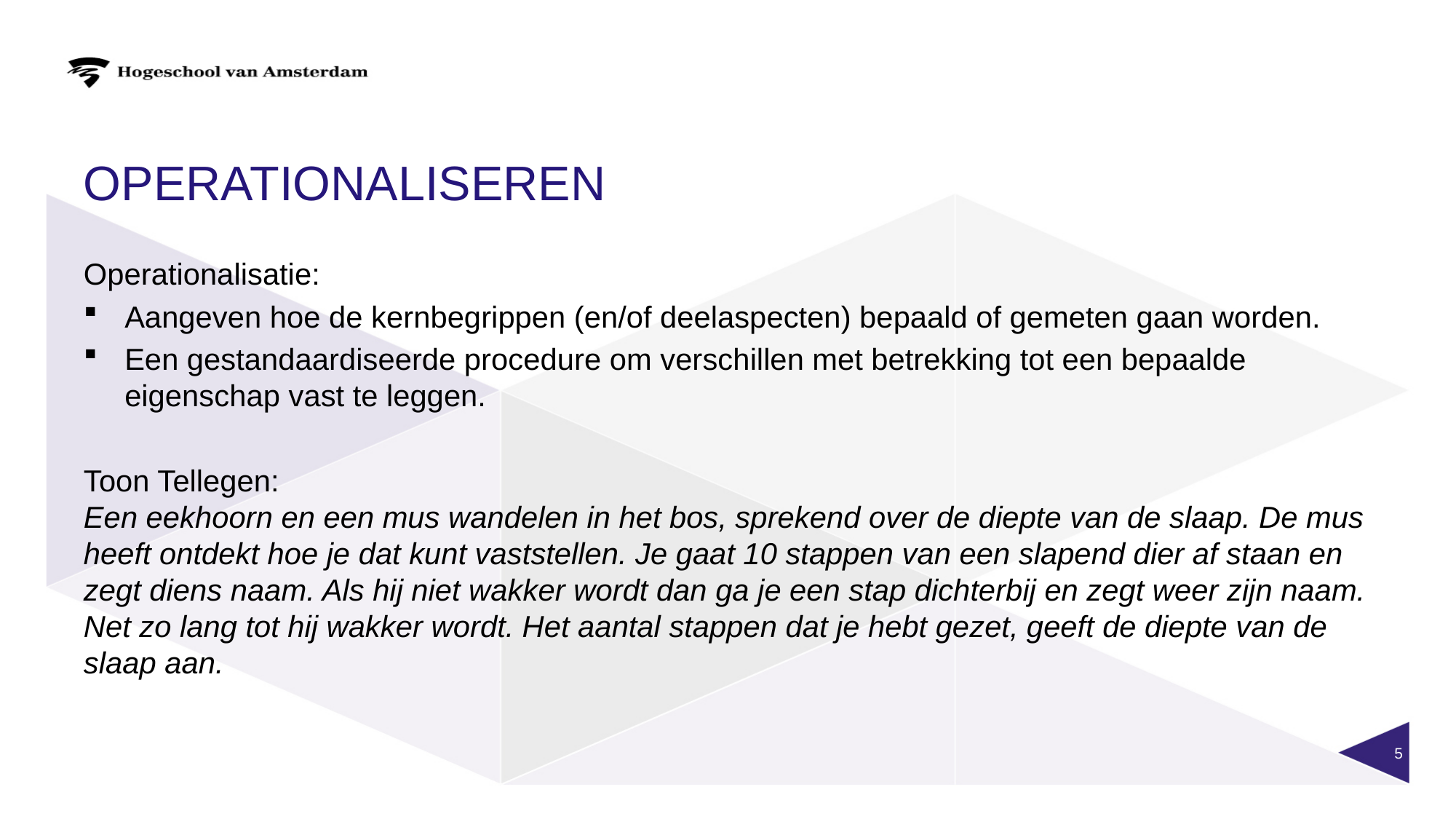

# Operationaliseren
Operationalisatie:
Aangeven hoe de kernbegrippen (en/of deelaspecten) bepaald of gemeten gaan worden.
Een gestandaardiseerde procedure om verschillen met betrekking tot een bepaalde eigenschap vast te leggen.

Toon Tellegen:
Een eekhoorn en een mus wandelen in het bos, sprekend over de diepte van de slaap. De mus heeft ontdekt hoe je dat kunt vaststellen. Je gaat 10 stappen van een slapend dier af staan en zegt diens naam. Als hij niet wakker wordt dan ga je een stap dichterbij en zegt weer zijn naam. Net zo lang tot hij wakker wordt. Het aantal stappen dat je hebt gezet, geeft de diepte van de slaap aan.

5